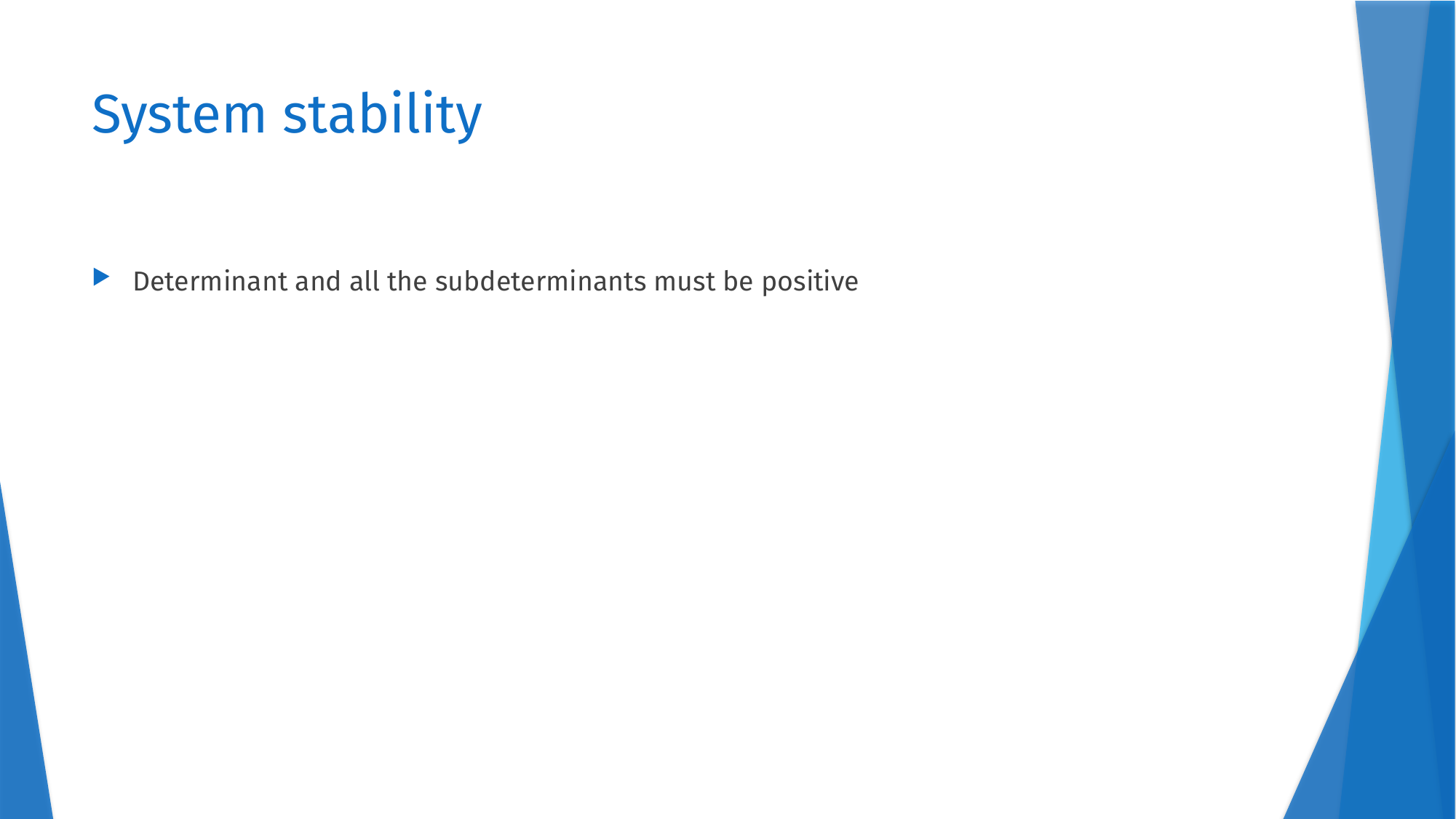

# System stability
Determinant and all the subdeterminants must be positive